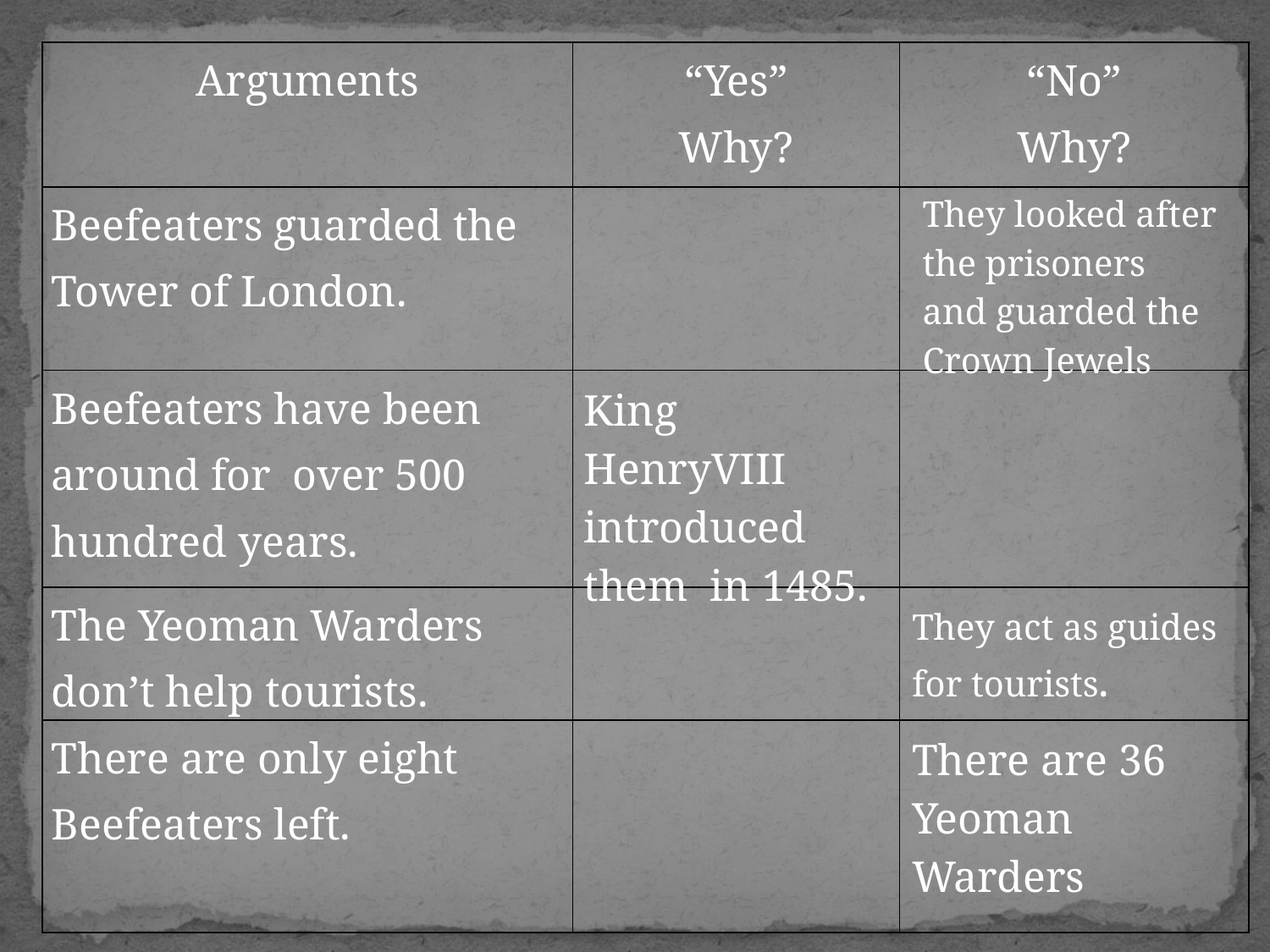

| Arguments | “Yes” Why? | “No” Why? |
| --- | --- | --- |
| Beefeaters guarded the Tower of London. |  |  |
| Beefeaters have been around for over 500 hundred years. |  |  |
| The Yeoman Warders don’t help tourists. |  |  |
| There are only eight Beefeaters left. |  |  |

They looked after the prisoners  and guarded the Crown Jewels
King HenryVIII introduced them  in 1485.
They act as guides for tourists.
There are 36 Yeoman Warders